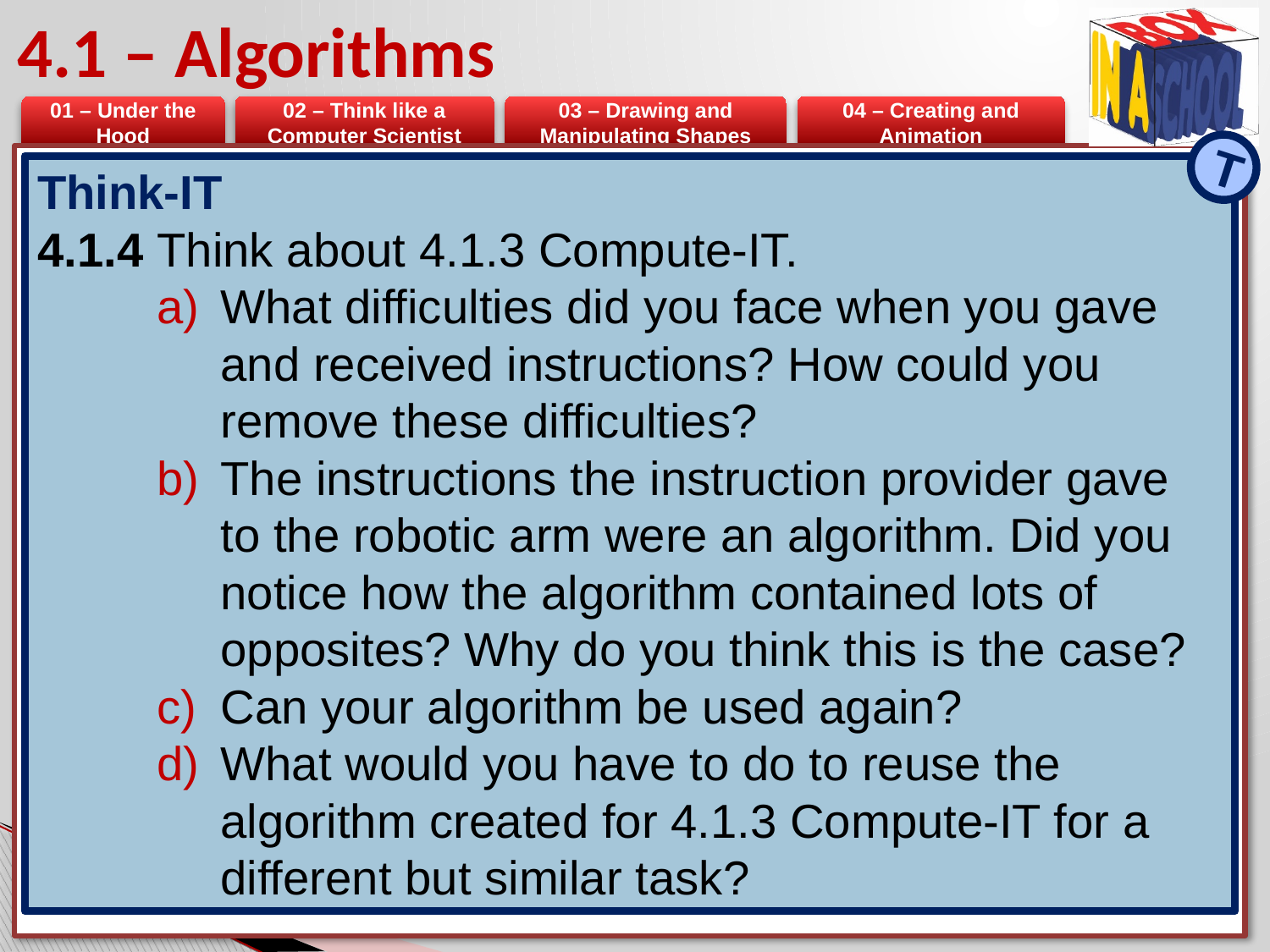

# 4.1 – Algorithms
T
Think-IT
4.1.4 	Think about 4.1.3 Compute-IT.
What difficulties did you face when you gave and received instructions? How could you remove these difficulties?
The instructions the instruction provider gave to the robotic arm were an algorithm. Did you notice how the algorithm contained lots of opposites? Why do you think this is the case?
Can your algorithm be used again?
What would you have to do to reuse the algorithm created for 4.1.3 Compute-IT for a different but similar task?